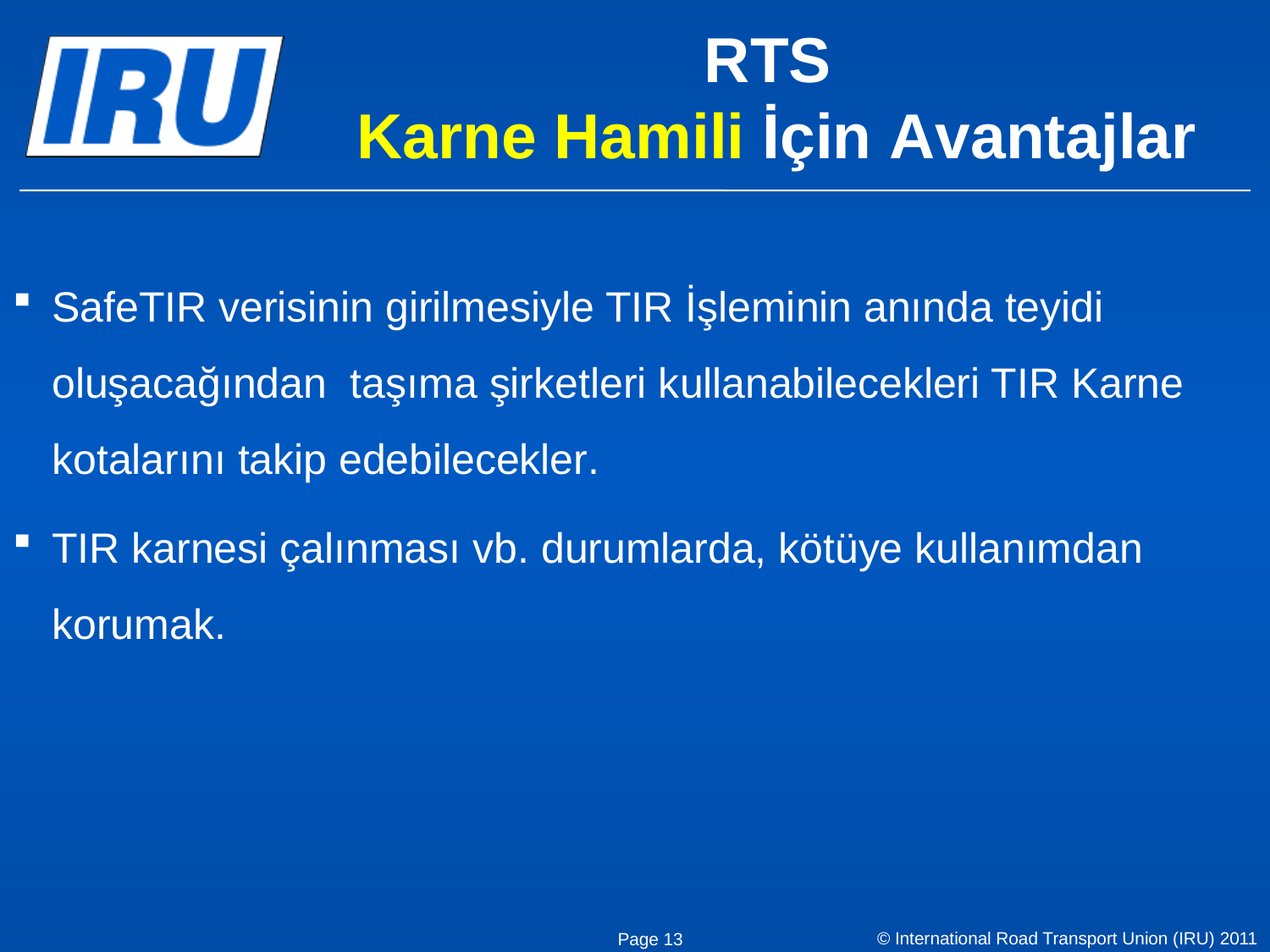

# RTS Karne Hamili İçin Avantajlar
SafeTIR verisinin girilmesiyle TIR İşleminin anında teyidi oluşacağından  taşıma şirketleri kullanabilecekleri TIR Karne kotalarını takip edebilecekler.
TIR karnesi çalınması vb. durumlarda, kötüye kullanımdan korumak.

Page 13
© International Road Transport Union (IRU) 2011